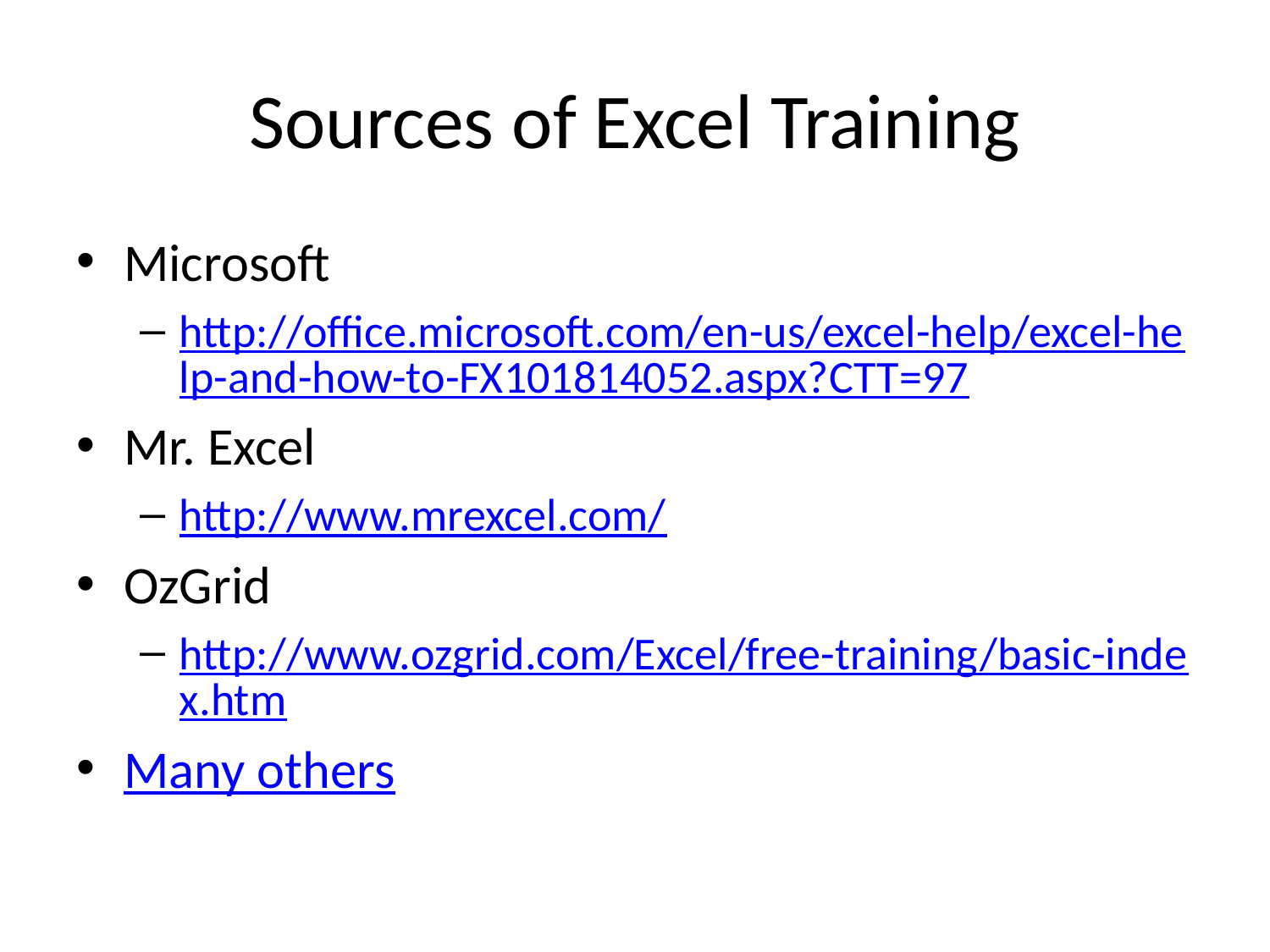

# Sources of Excel Training
Microsoft
http://office.microsoft.com/en-us/excel-help/excel-help-and-how-to-FX101814052.aspx?CTT=97
Mr. Excel
http://www.mrexcel.com/
OzGrid
http://www.ozgrid.com/Excel/free-training/basic-index.htm
Many others